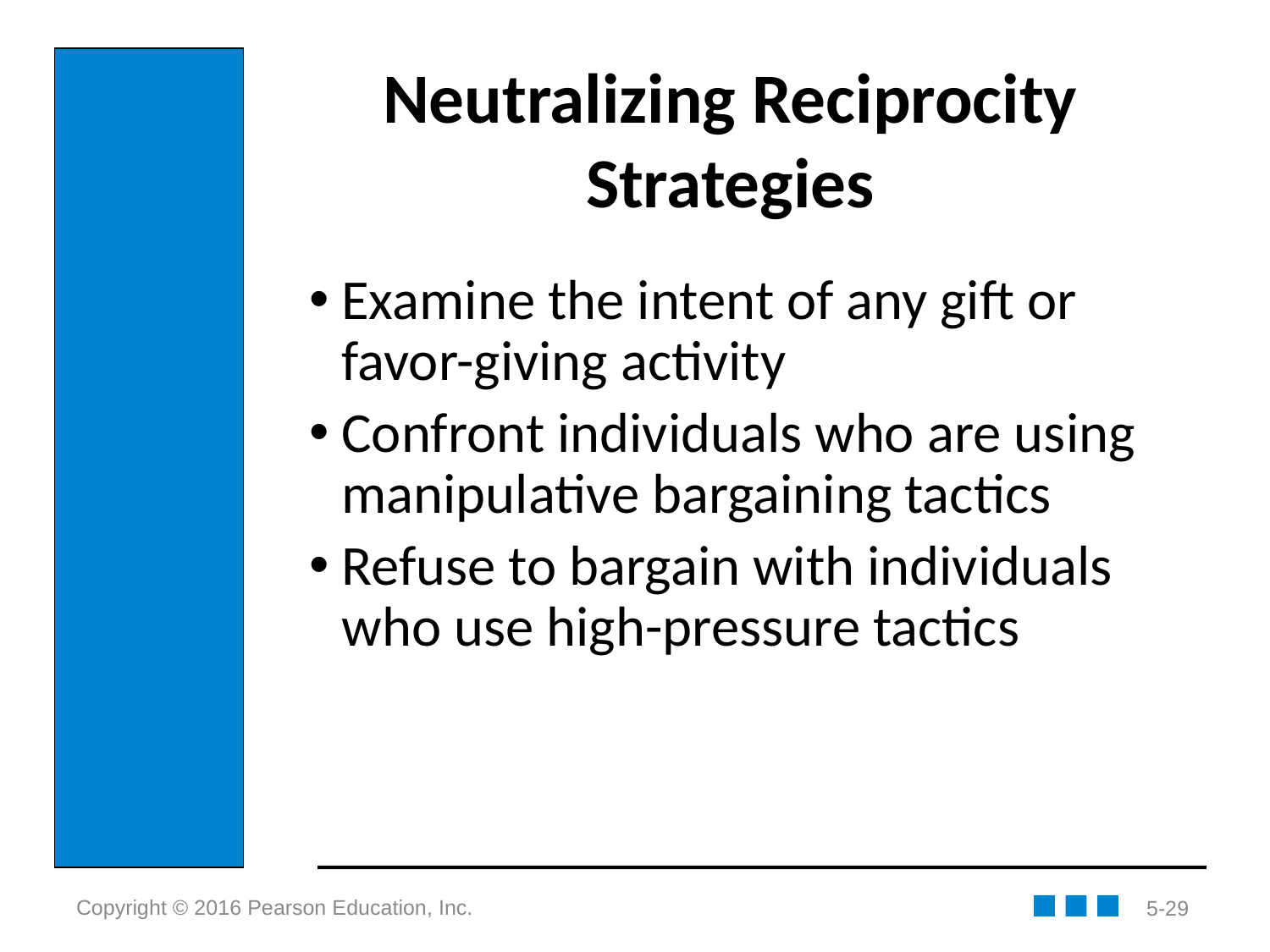

# Neutralizing Reciprocity Strategies

Examine the intent of any gift or favor-giving activity
Confront individuals who are using manipulative bargaining tactics
Refuse to bargain with individuals who use high-pressure tactics

5-29
Copyright © 2016 Pearson Education, Inc.